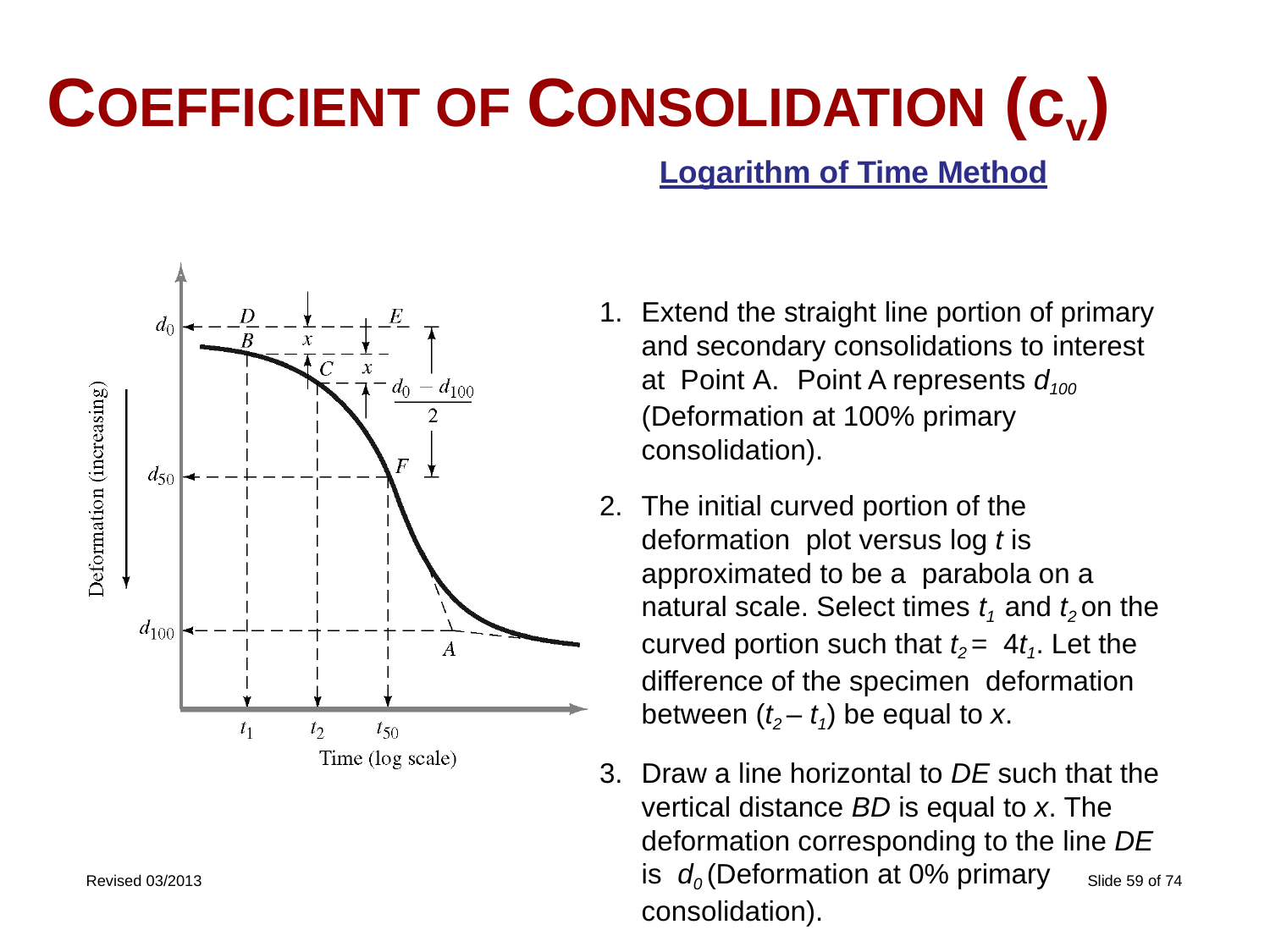

COEFFICIENT OF CONSOLIDATION (cv)
Logarithm of Time Method

Extend the straight line portion of primary  and secondary consolidations to interest at  Point A.	Point A represents d100  (Deformation at 100% primary  consolidation).
The initial curved portion of the deformation  plot versus log t is approximated to be a  parabola on a natural scale. Select times t1  and t2 on the curved portion such that t2 =  4t1. Let the difference of the specimen  deformation between (t2 – t1) be equal to x.
Draw a line horizontal to DE such that the  vertical distance BD is equal to x. The  deformation corresponding to the line DE is  d0 (Deformation at 0% primary  consolidation).
Slide 59 of 74
Revised 03/2013